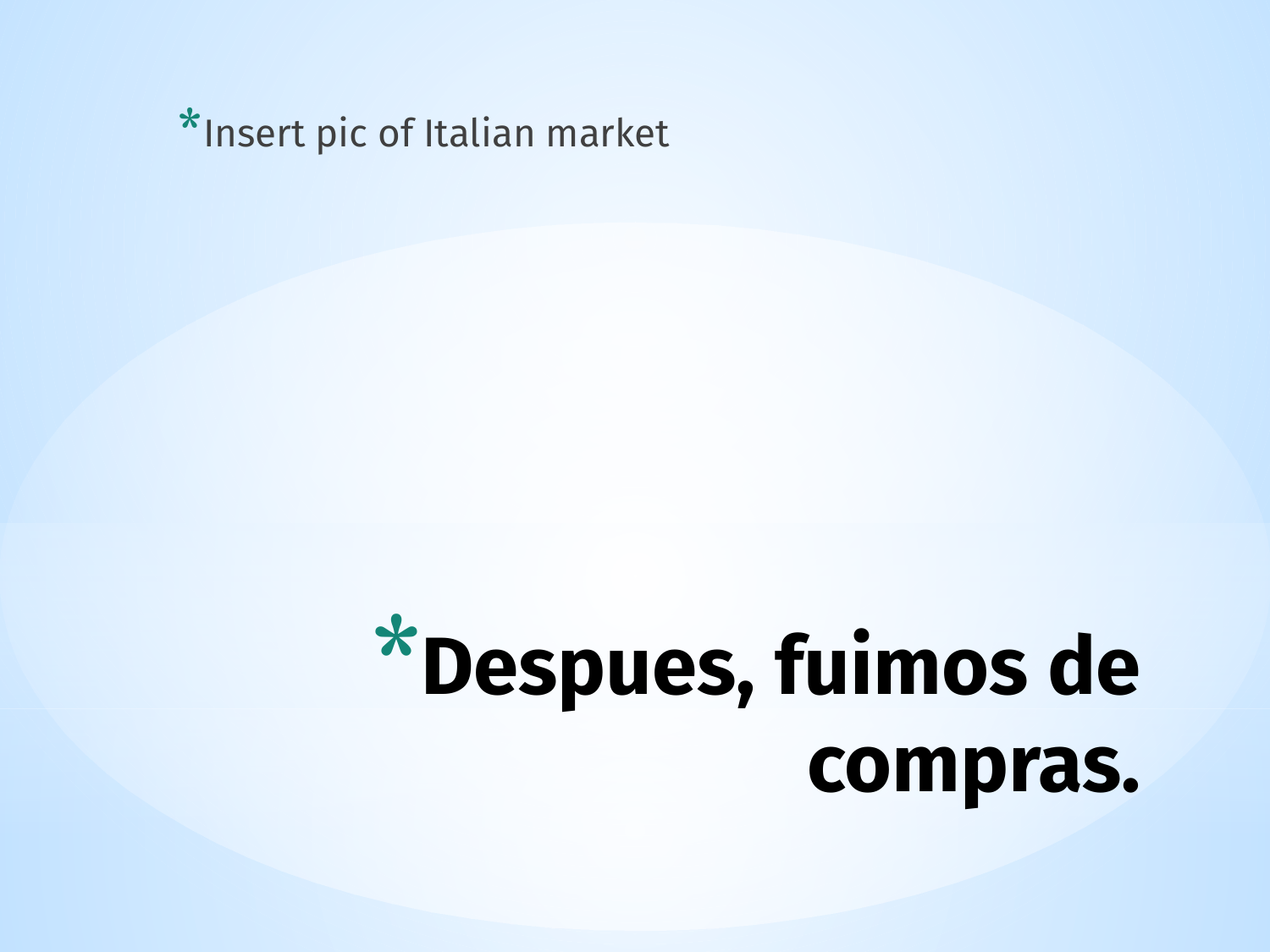

Insert pic of Italian market
# Despues, fuimos de compras.